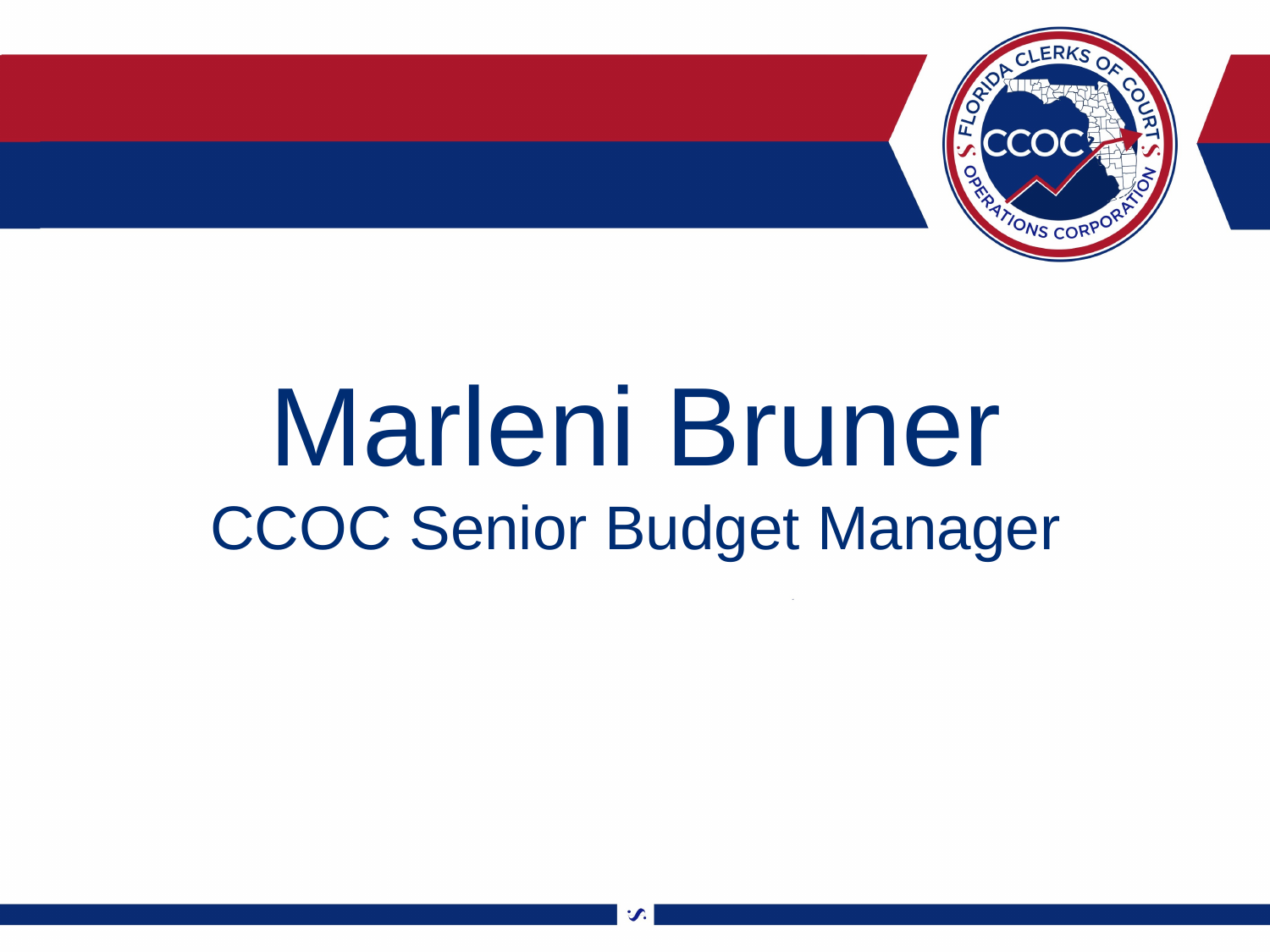

# Marleni Bruner CCOC Senior Budget Manager